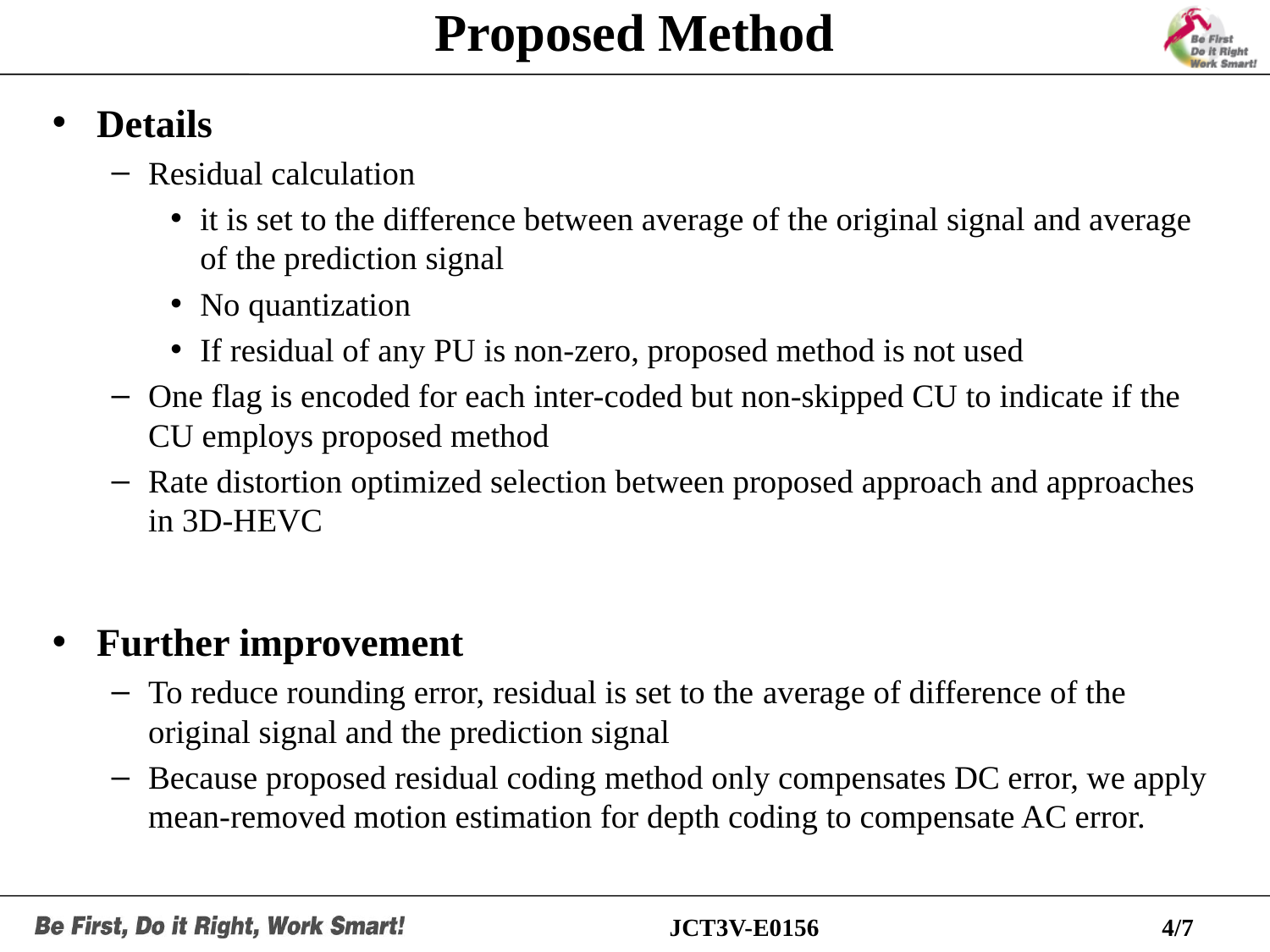

# Proposed Method
Details
Residual calculation
it is set to the difference between average of the original signal and average of the prediction signal
No quantization
If residual of any PU is non-zero, proposed method is not used
One flag is encoded for each inter-coded but non-skipped CU to indicate if the CU employs proposed method
Rate distortion optimized selection between proposed approach and approaches in 3D-HEVC

Further improvement
To reduce rounding error, residual is set to the average of difference of the original signal and the prediction signal
Because proposed residual coding method only compensates DC error, we apply mean-removed motion estimation for depth coding to compensate AC error.

JCT3V-E0156
4/7